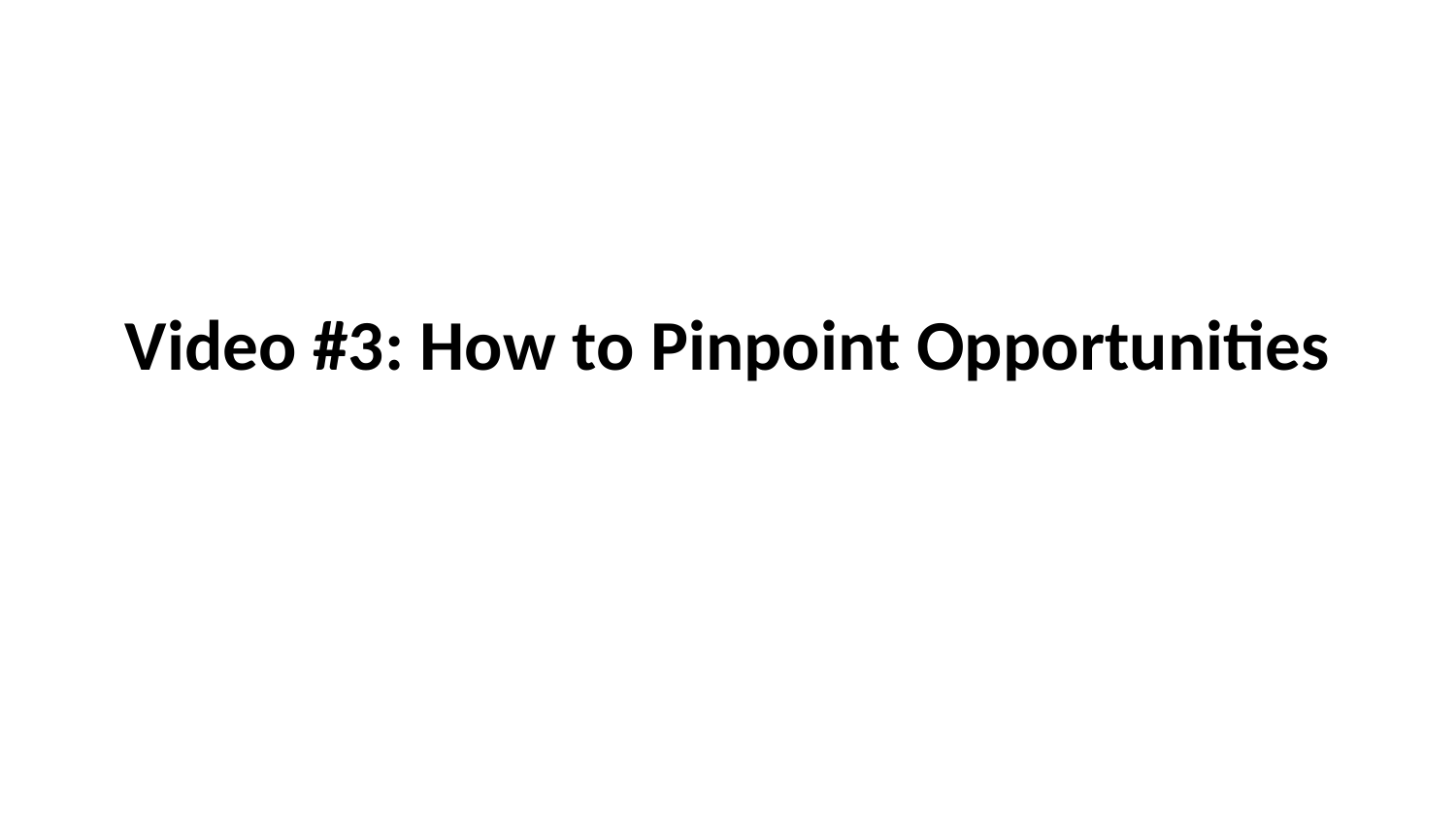

# Video #3: How to Pinpoint Opportunities